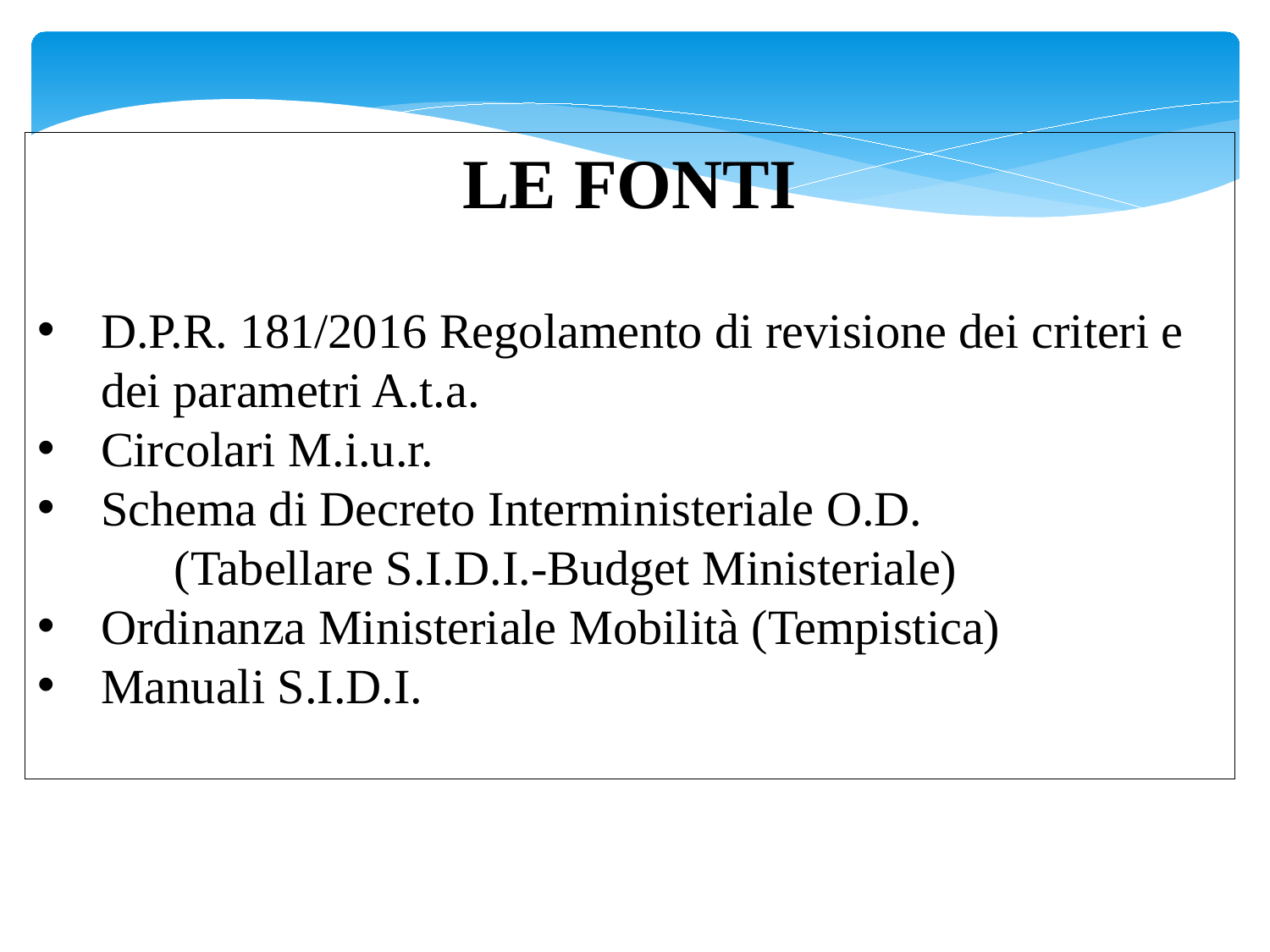

LE FONTI

D.P.R. 181/2016 Regolamento di revisione dei criteri e dei parametri A.t.a.
Circolari M.i.u.r.
Schema di Decreto Interministeriale O.D.                               (Tabellare S.I.D.I.-Budget Ministeriale)
Ordinanza Ministeriale Mobilità (Tempistica)
Manuali S.I.D.I.